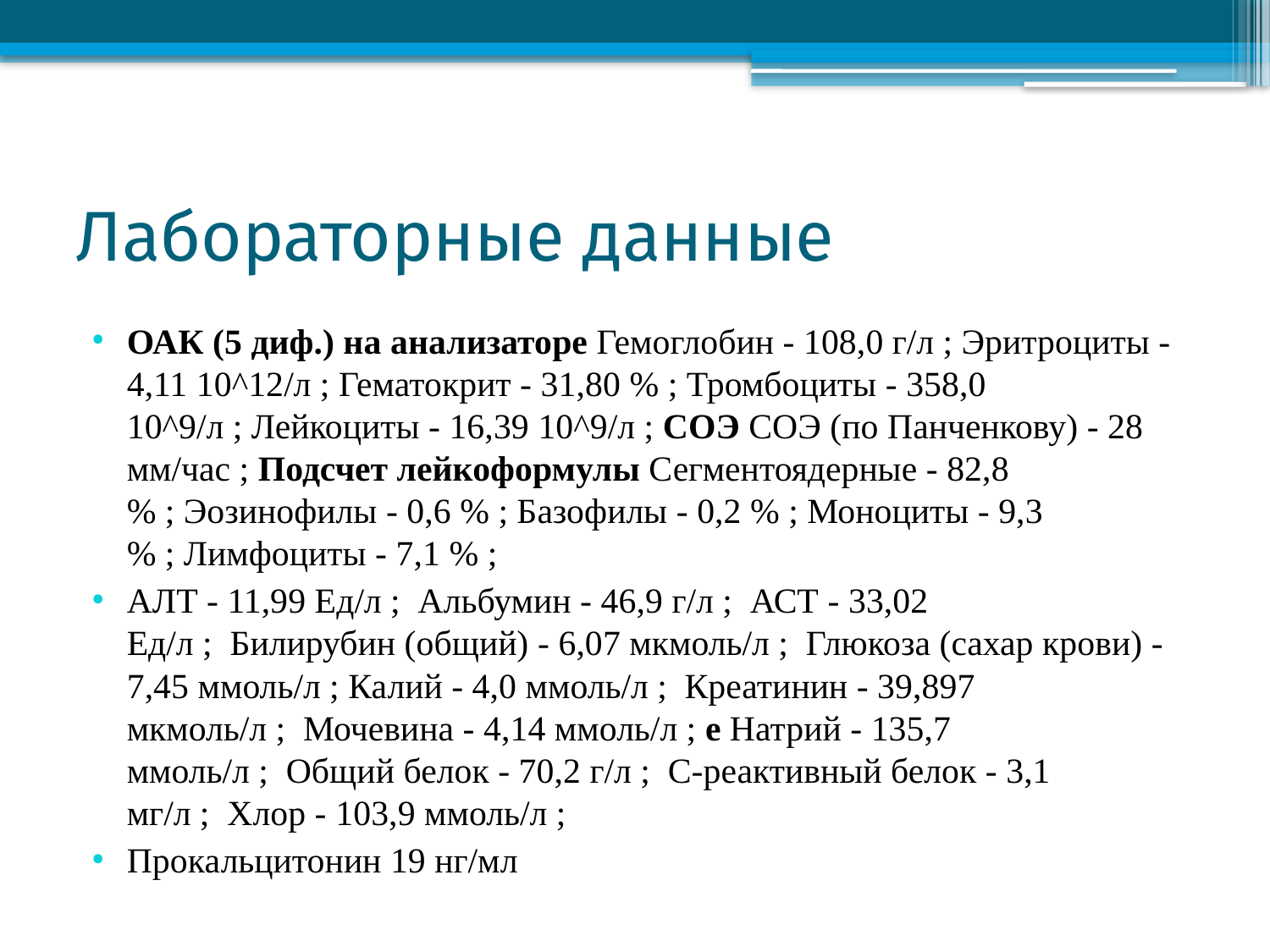

# Лабораторные данные
ОАК (5 диф.) на анализаторе Гемоглобин - 108,0 г/л ; Эритроциты - 4,11 10^12/л ; Гематокрит - 31,80 % ; Тромбоциты - 358,0 10^9/л ; Лейкоциты - 16,39 10^9/л ; СОЭ СОЭ (по Панченкову) - 28 мм/час ; Подсчет лейкоформулы Сегментоядерные - 82,8 % ; Эозинофилы - 0,6 % ; Базофилы - 0,2 % ; Моноциты - 9,3 % ; Лимфоциты - 7,1 % ;
АЛТ - 11,99 Ед/л ;  Альбумин - 46,9 г/л ;  АСТ - 33,02 Ед/л ;  Билирубин (общий) - 6,07 мкмоль/л ;  Глюкоза (сахар крови) - 7,45 ммоль/л ; Калий - 4,0 ммоль/л ;  Креатинин - 39,897 мкмоль/л ;  Мочевина - 4,14 ммоль/л ; е Натрий - 135,7 ммоль/л ;  Общий белок - 70,2 г/л ;  С-реактивный белок - 3,1 мг/л ;  Хлор - 103,9 ммоль/л ;
Прокальцитонин 19 нг/мл